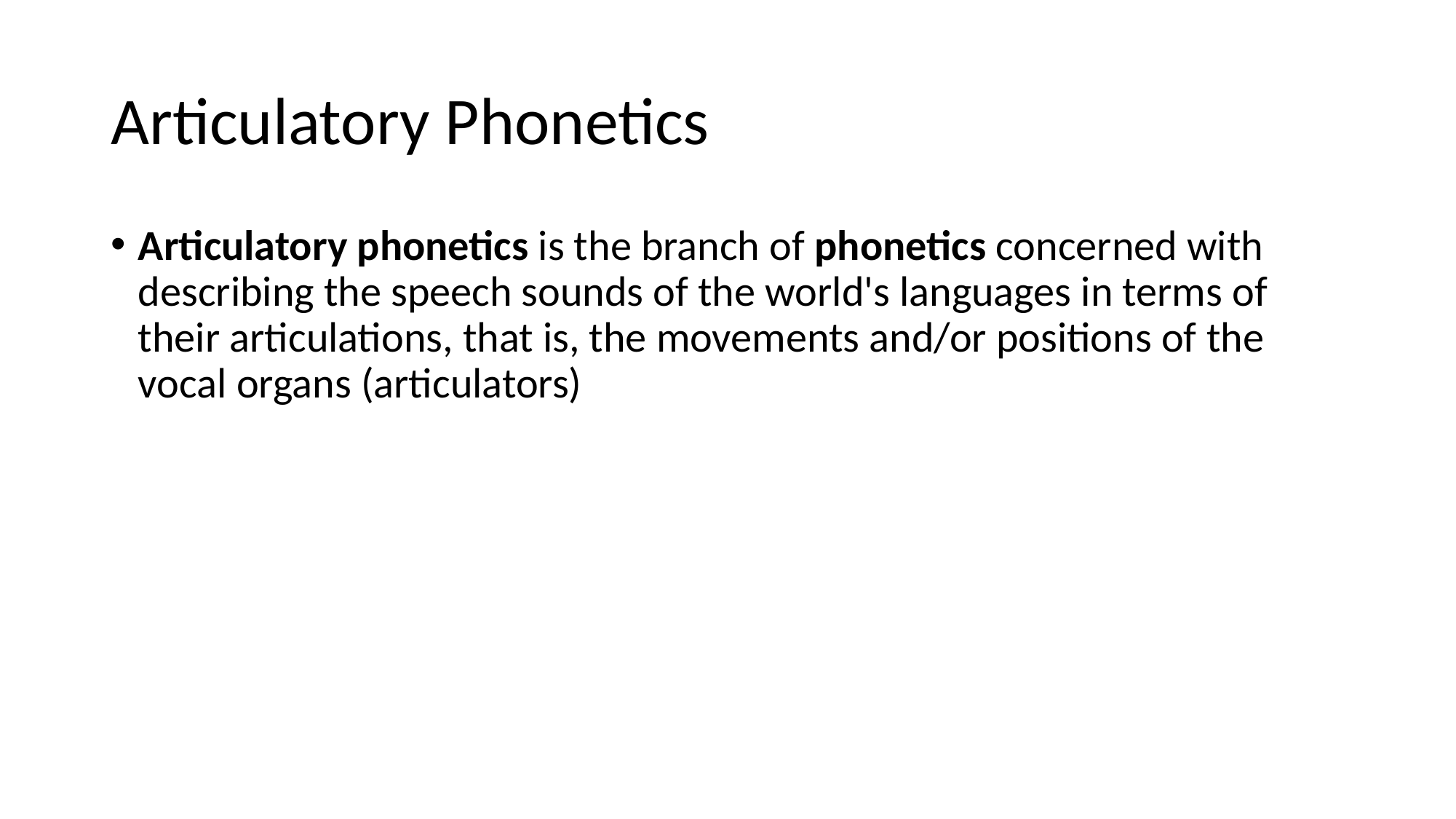

# Articulatory Phonetics
Articulatory phonetics is the branch of phonetics concerned with describing the speech sounds of the world's languages in terms of their articulations, that is, the movements and/or positions of the vocal organs (articulators)